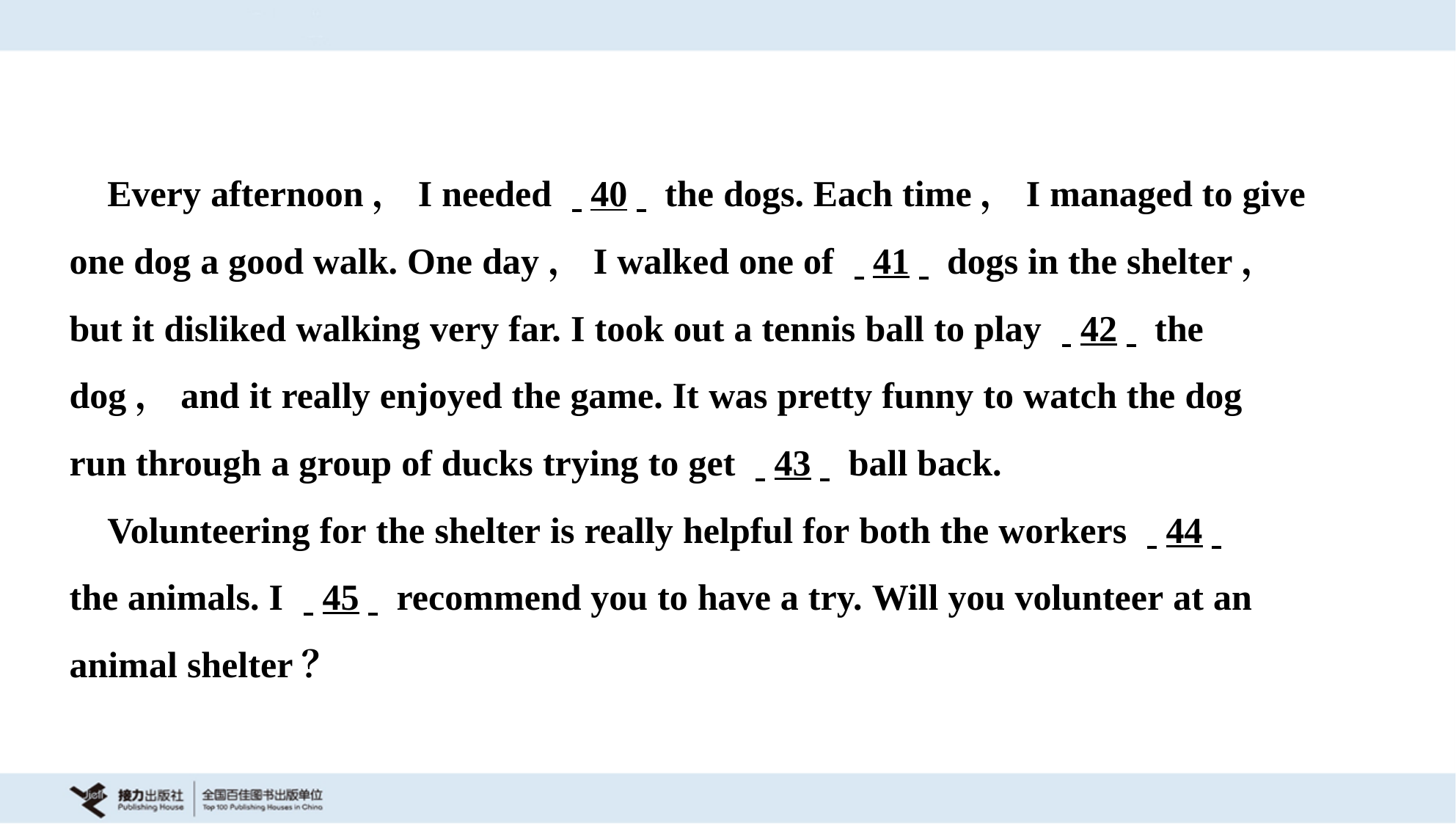

Every afternoon，I needed . .40. . the dogs. Each time，I managed to give
one dog a good walk. One day，I walked one of . .41. . dogs in the shelter，
but it disliked walking very far. I took out a tennis ball to play . .42. . the
dog，and it really enjoyed the game. It was pretty funny to watch the dog
run through a group of ducks trying to get . .43. . ball back.
    Volunteering for the shelter is really helpful for both the workers . .44. .
the animals. I . .45. . recommend you to have a try. Will you volunteer at an
animal shelter？